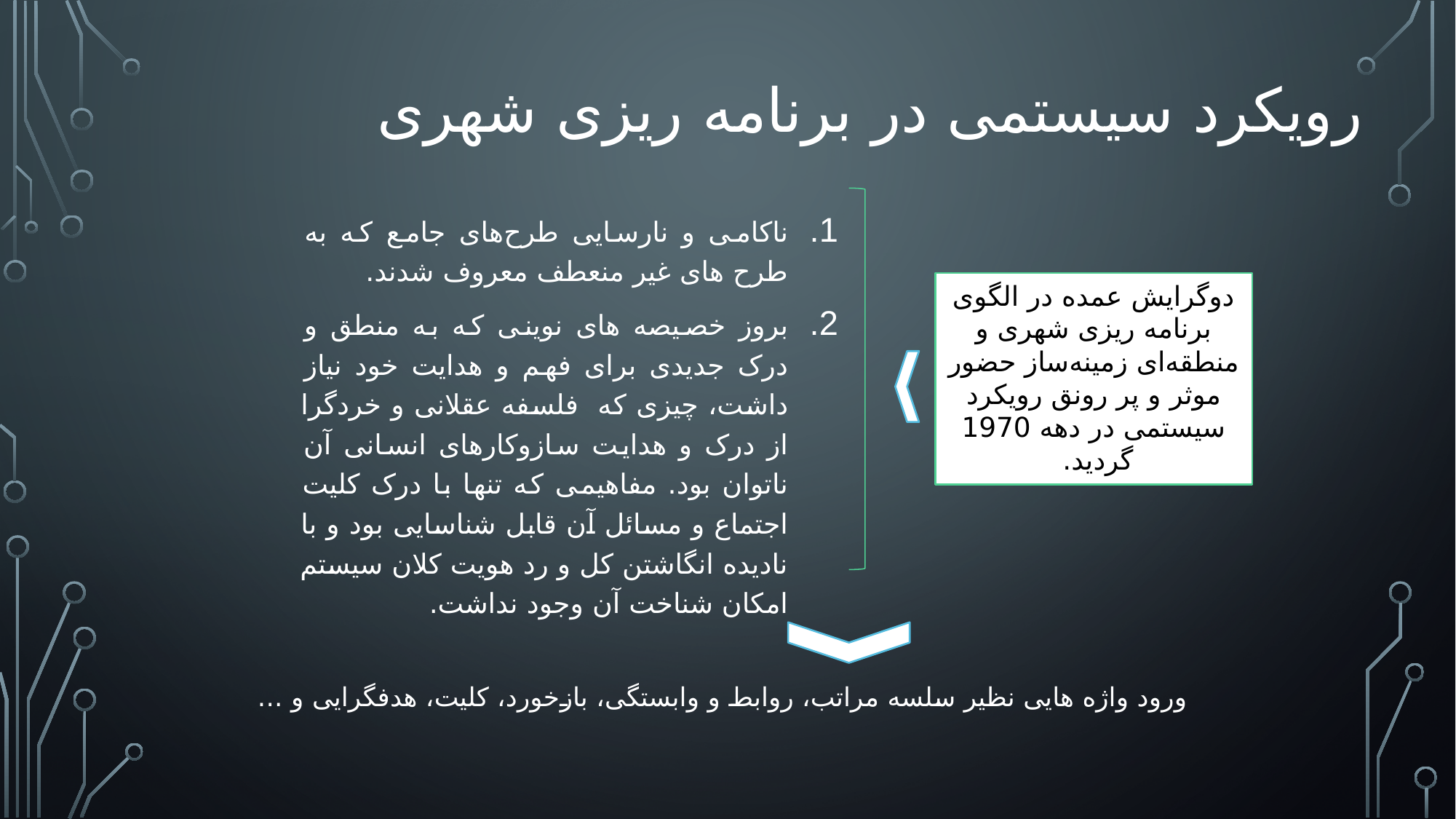

# رویکرد سیستمی در برنامه ریزی شهری

ناکامی و نارسایی طرح‌های جامع که به طرح های غیر منعطف معروف شدند.
بروز خصیصه های نوینی که به منطق و درک جدیدی برای فهم و هدایت خود نیاز داشت، چیزی که  فلسفه عقلانی و خردگرا از درک و هدایت سازوکارهای انسانی آن ناتوان بود. مفاهیمی که تنها با درک کلیت اجتماع و مسائل آن قابل شناسایی بود و با نادیده انگاشتن کل و رد هویت کلان سیستم امکان شناخت آن وجود نداشت.
دوگرایش عمده در الگوی برنامه ریزی شهری و منطقه‌ای زمینه‌ساز حضور موثر و پر رونق رویکرد سیستمی در دهه 1970 گردید.

ورود واژه هایی نظیر سلسه مراتب، روابط و وابستگی، بازخورد، کلیت، هدفگرایی و ...